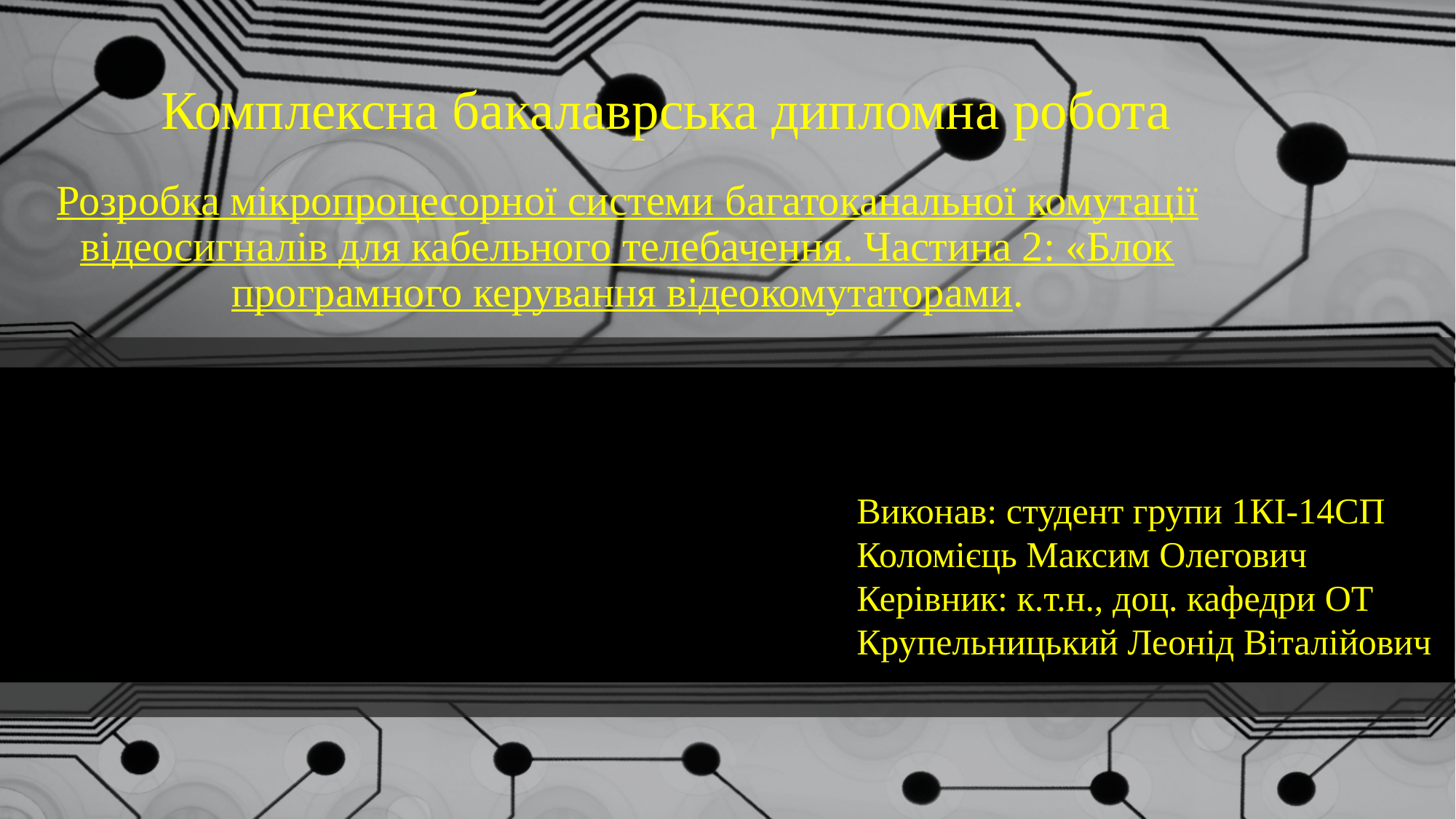

# Комплексна бакалаврська дипломна робота
Розробка мікропроцесорної системи багатоканальної комутації відеосигналів для кабельного телебачення. Частина 2: «Блок програмного керування відеокомутаторами.
Виконав: студент групи 1КІ-14СП
Коломієць Максим Олегович
Керівник: к.т.н., доц. кафедри ОТ
Крупельницький Леонід Віталійович